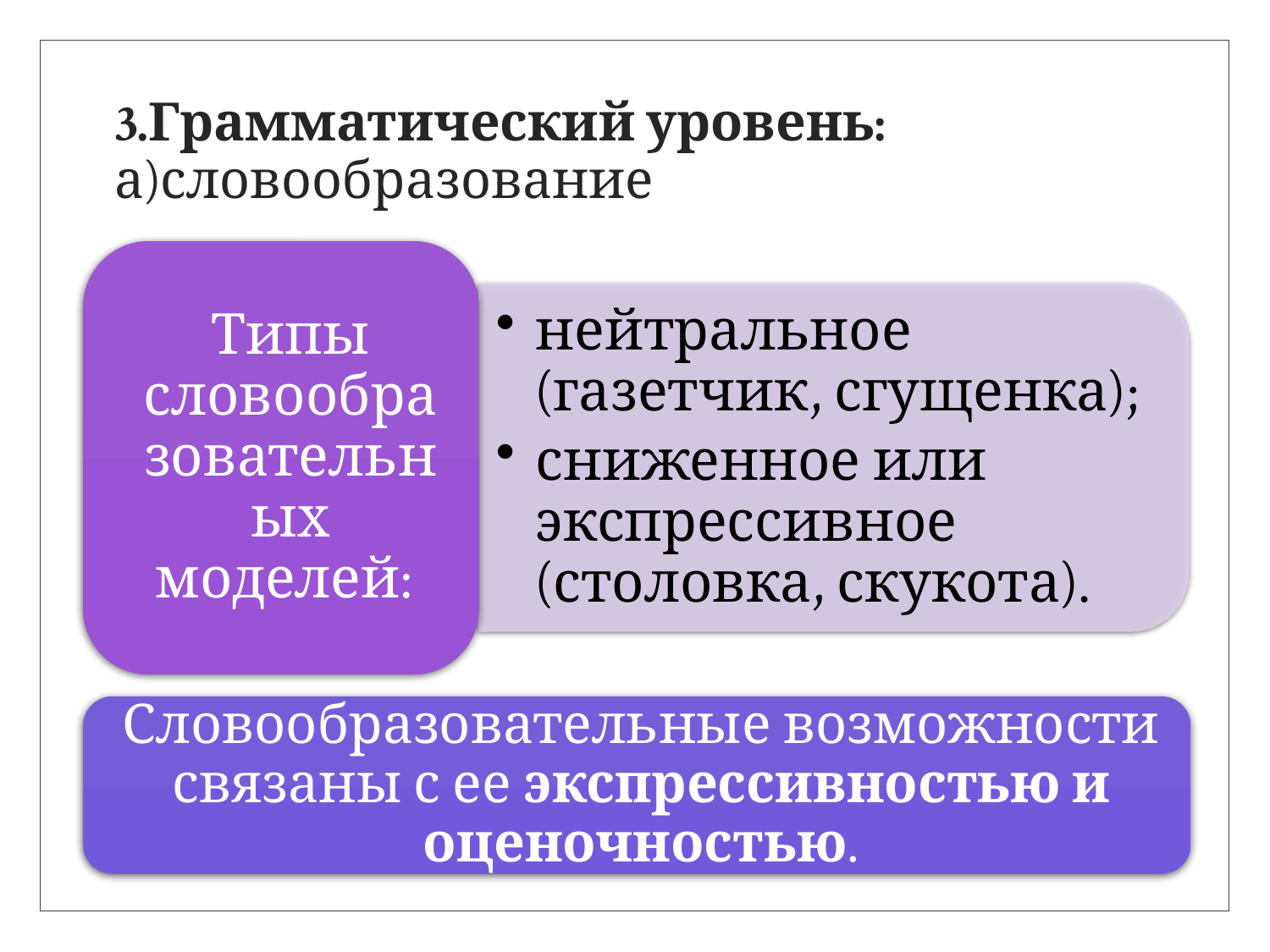

# 3.Грамматический уровень: а)словообразование
нейтральное (газетчик, сгущенка);
сниженное или экспрессивное (столовка, скукота).
Типы словообразовательных моделей:
Словообразовательные возможности связаны с ее экспрессивностью и оценочностью.